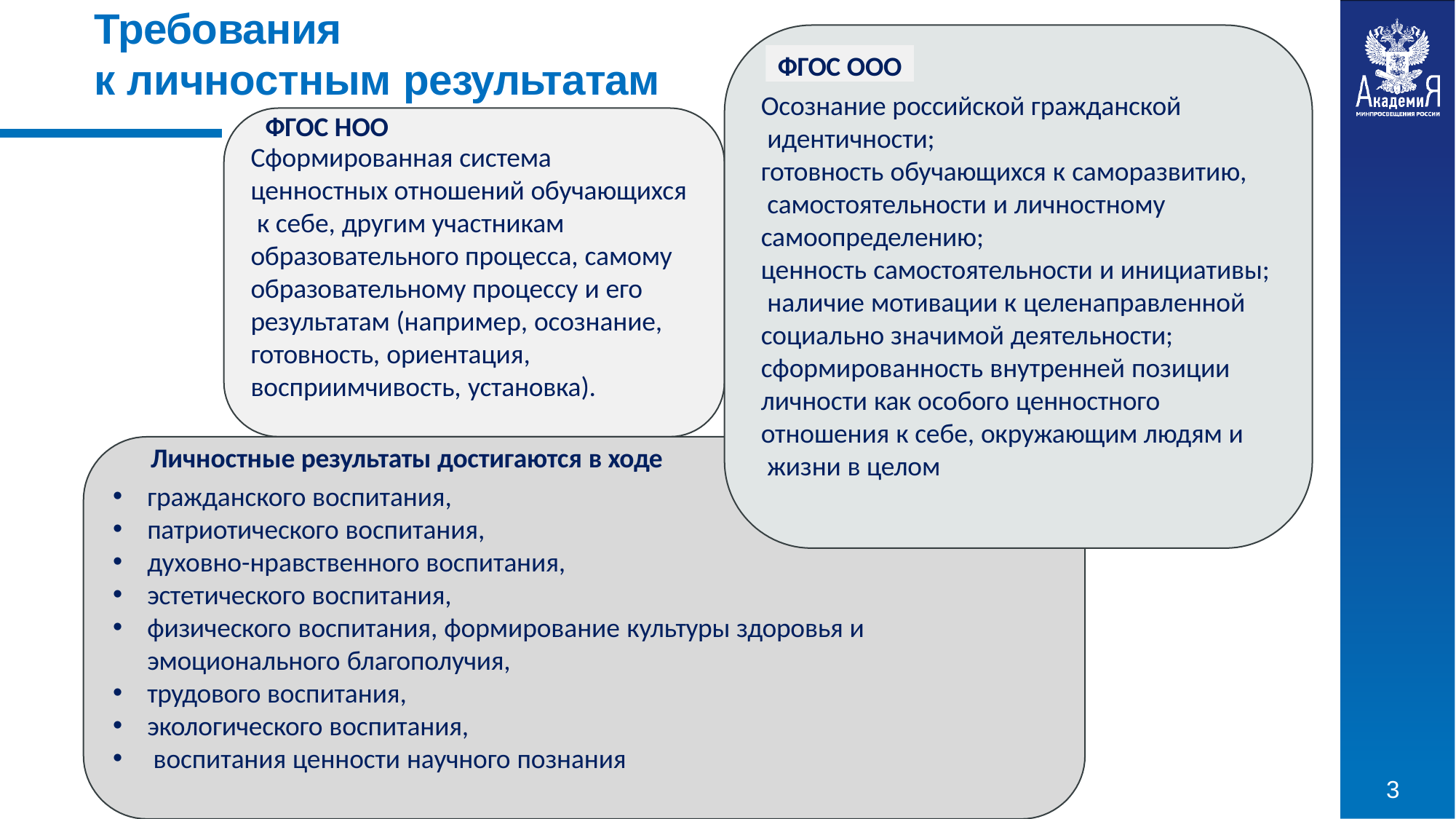

# Требования
к личностным результатам

ФГОС ООО
Осознание российской гражданской  идентичности;
готовность обучающихся к саморазвитию,  самостоятельности и личностному  самоопределению;
ценность самостоятельности и инициативы;  наличие мотивации к целенаправленной  социально значимой деятельности;  сформированность внутренней позиции  личности как особого ценностного
отношения к себе, окружающим людям и  жизни в целом
ФГОС НОО
Сформированная система
ценностных отношений обучающихся  к себе, другим участникам  образовательного процесса, самому  образовательному процессу и его  результатам (например, осознание,  готовность, ориентация,
восприимчивость, установка).
Личностные результаты достигаются в ходе
гражданского воспитания,
патриотического воспитания,
духовно-нравственного воспитания,
эстетического воспитания,
физического воспитания, формирование культуры здоровья и  эмоционального благополучия,
трудового воспитания,
экологического воспитания,
воспитания ценности научного познания
3